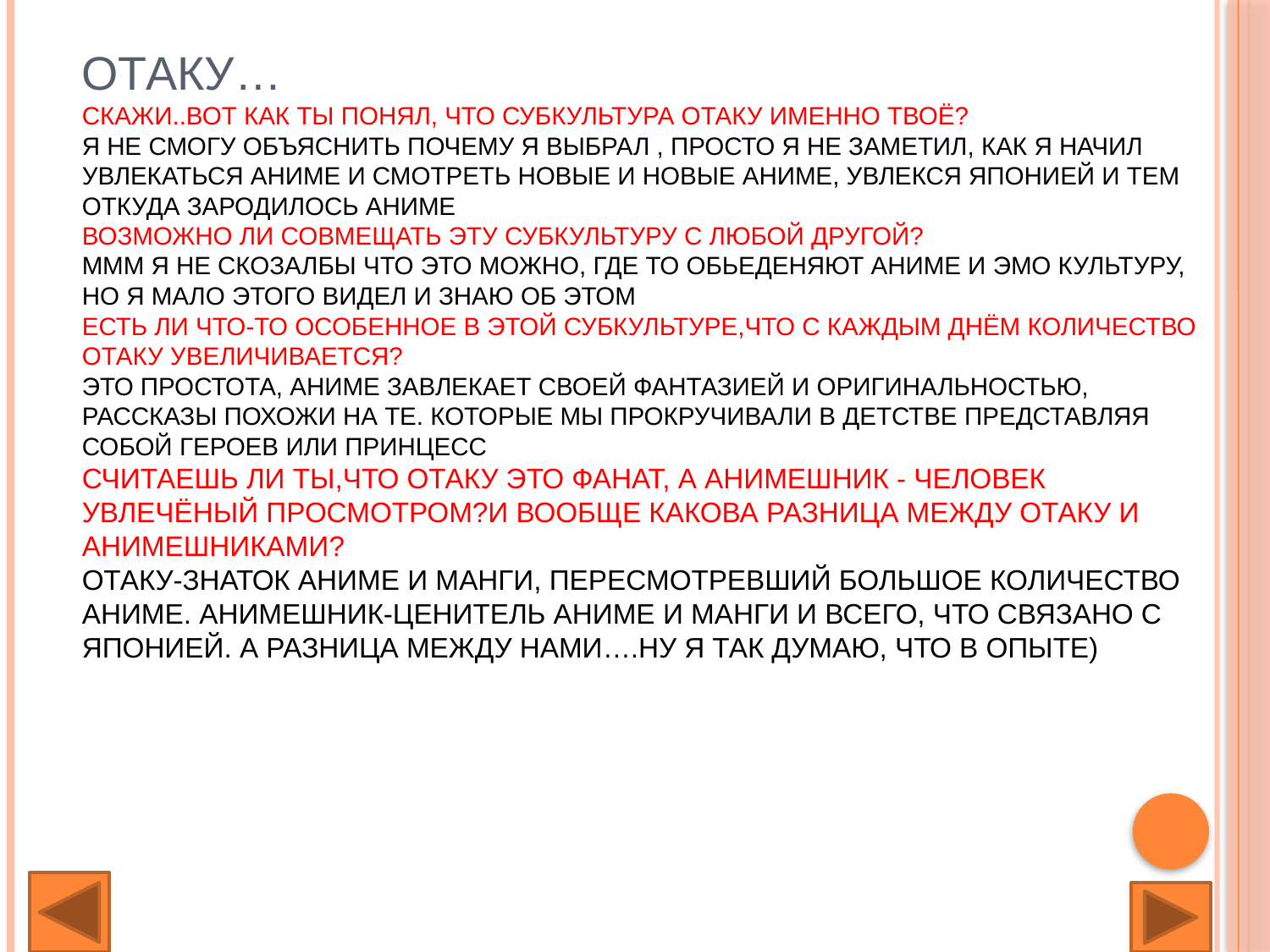

# Отаку… Скажи..вот как ты понял, что субкультура Отаку именно твоё? я не смогу объяснить почему я выбрал , просто я не заметил, как я начил увлекаться аниме и смотреть новые и новые аниме, увлекся японией и тем откуда зародилось аниме Возможно ли совмещать эту субкультуру с любой другой? ммм я не скозалбы что это можно, где то обьеденяют аниме и эмо культуру, но я мало этого видел и знаю об этом Есть ли что-то особенное в этой субкультуре,что с каждым днём количество отаку увеличивается? это простота, аниме завлекает своей фантазией и оригинальностью, рассказы похожи на те. которые мы прокручивали в детстве представляя собой героев или принцесс Считаешь ли ты,что отаку это фанат, а анимешник - человек увлечёный просмотром?И вообще какова разница между отаку и анимешниками? Отаку-знаток аниме и манги, пересмотревший большое количество аниме. Анимешник-ценитель аниме и манги и всего, что связано с Японией. А разница между нами….ну я так думаю, что в опыте)